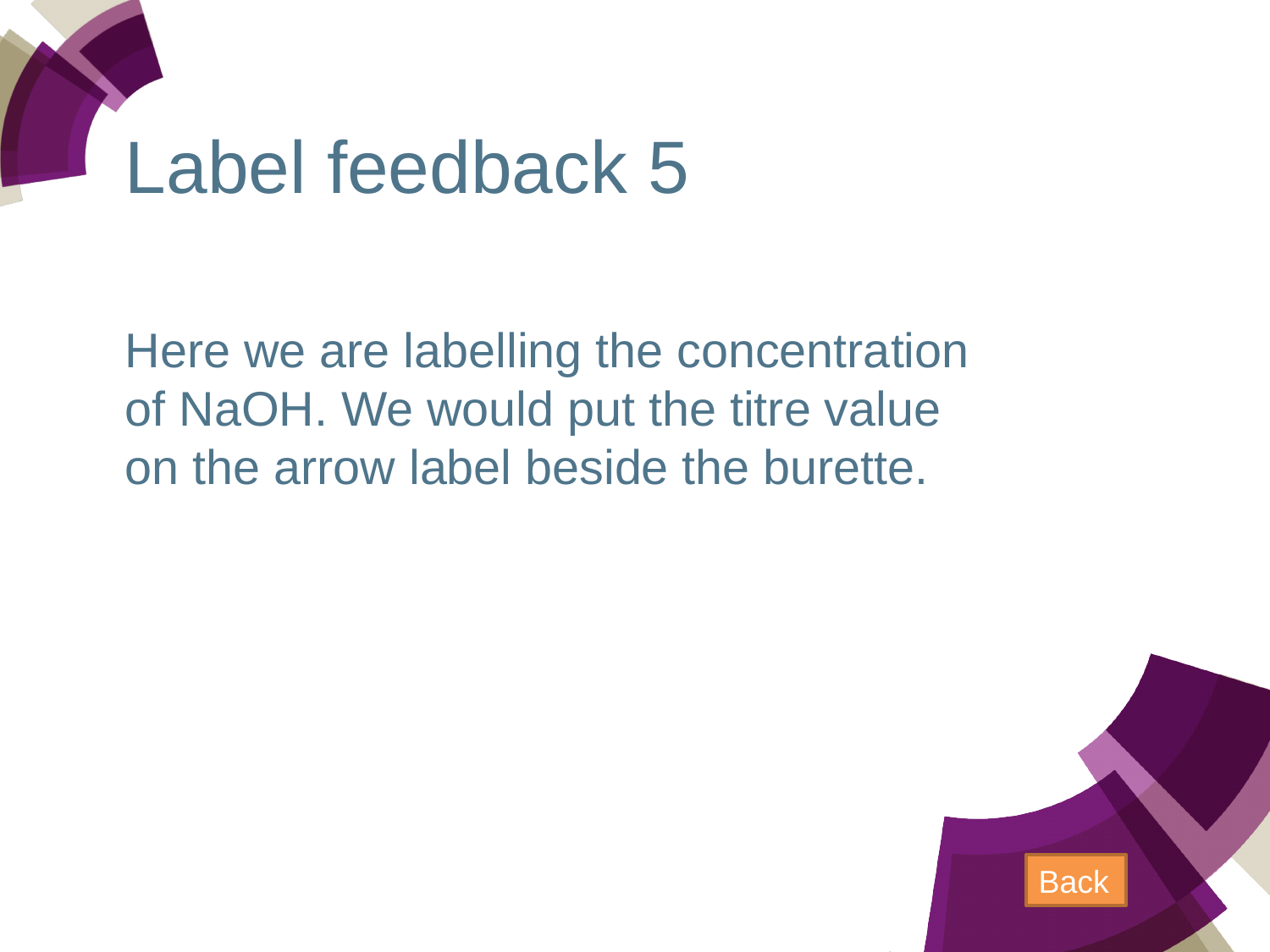

# Label feedback 5
Here we are labelling the concentration of NaOH. We would put the titre value on the arrow label beside the burette.
Back